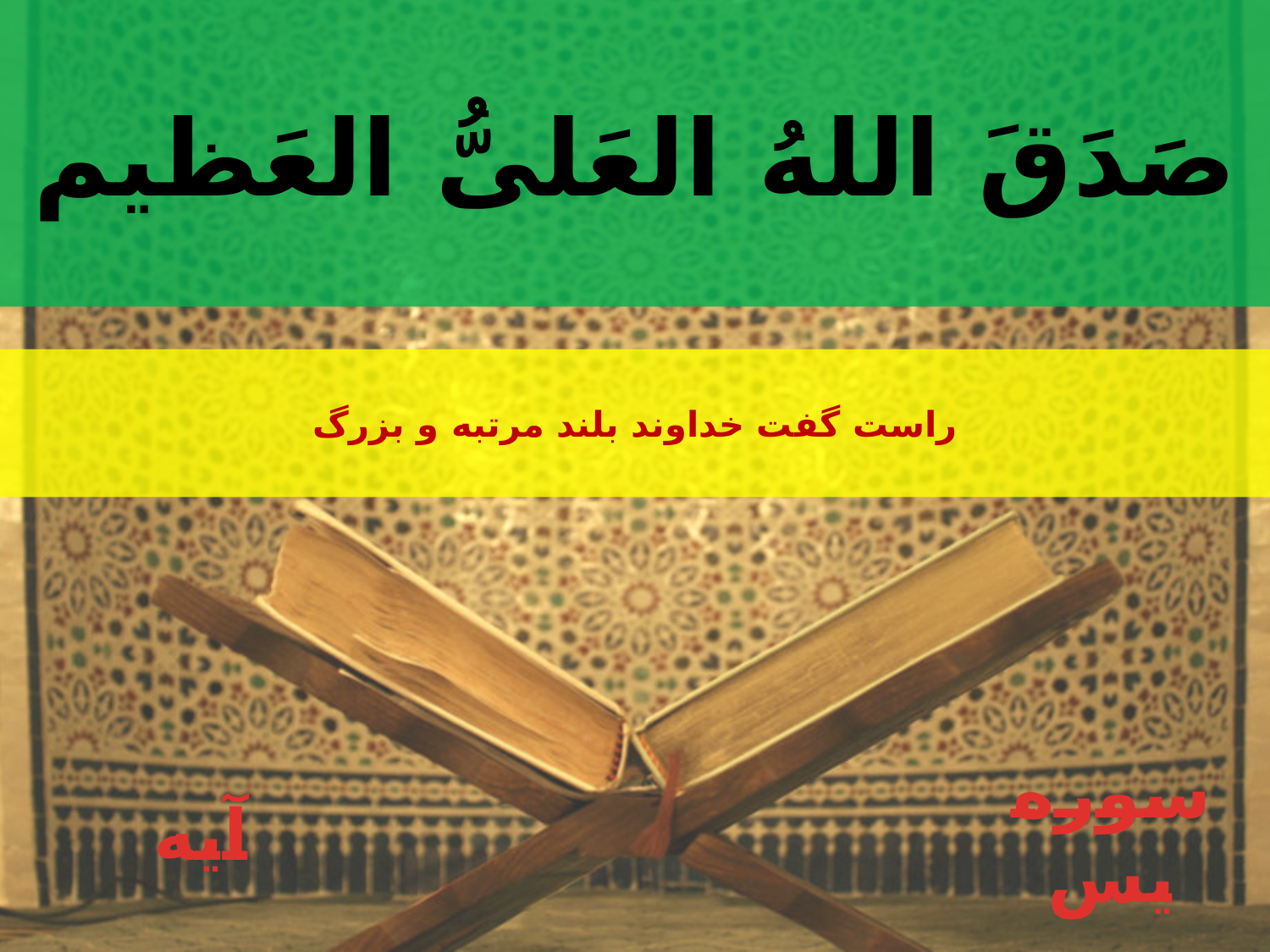

صَدَقَ اللهُ العَلیُّ العَظيم
راست گفت خداوند بلند مرتبه و بزرگ